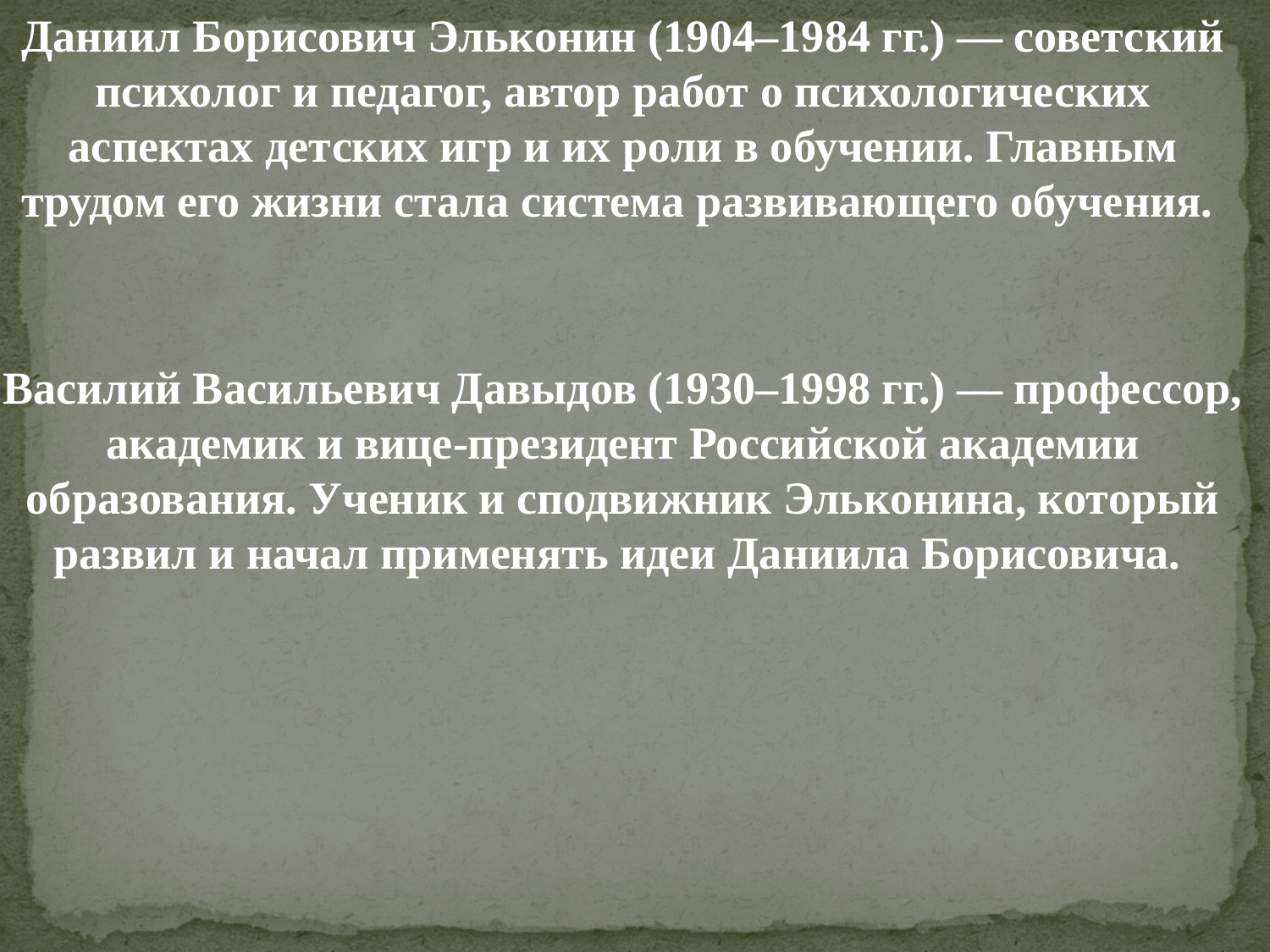

Даниил Борисович Эльконин (1904–1984 гг.) — советский психолог и педагог, автор работ о психологических аспектах детских игр и их роли в обучении. Главным трудом его жизни стала система развивающего обучения.

Василий Васильевич Давыдов (1930–1998 гг.) — профессор, академик и вице-президент Российской академии образования. Ученик и сподвижник Эльконина, который развил и начал применять идеи Даниила Борисовича.